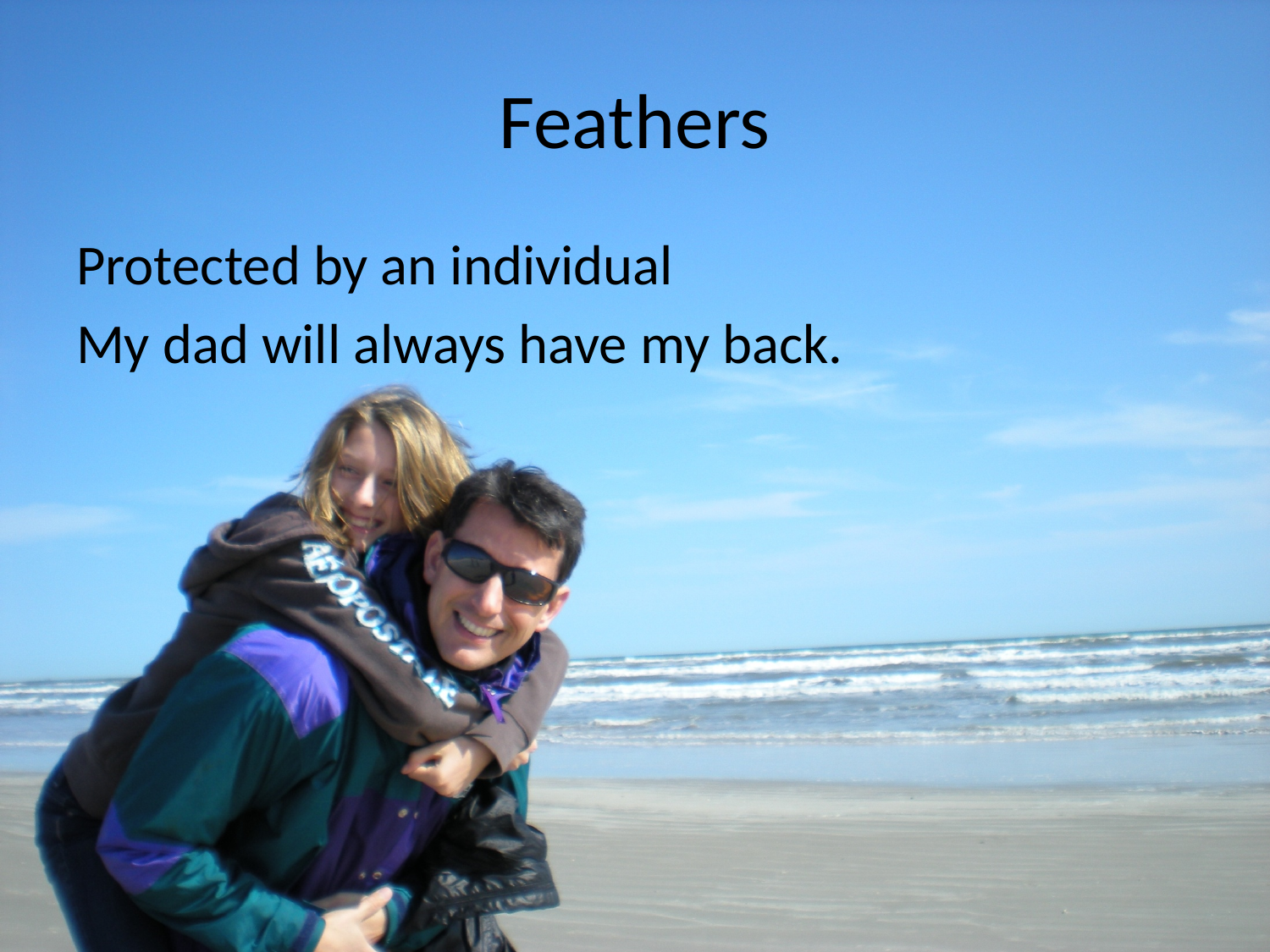

# Feathers
Protected by an individual
My dad will always have my back.